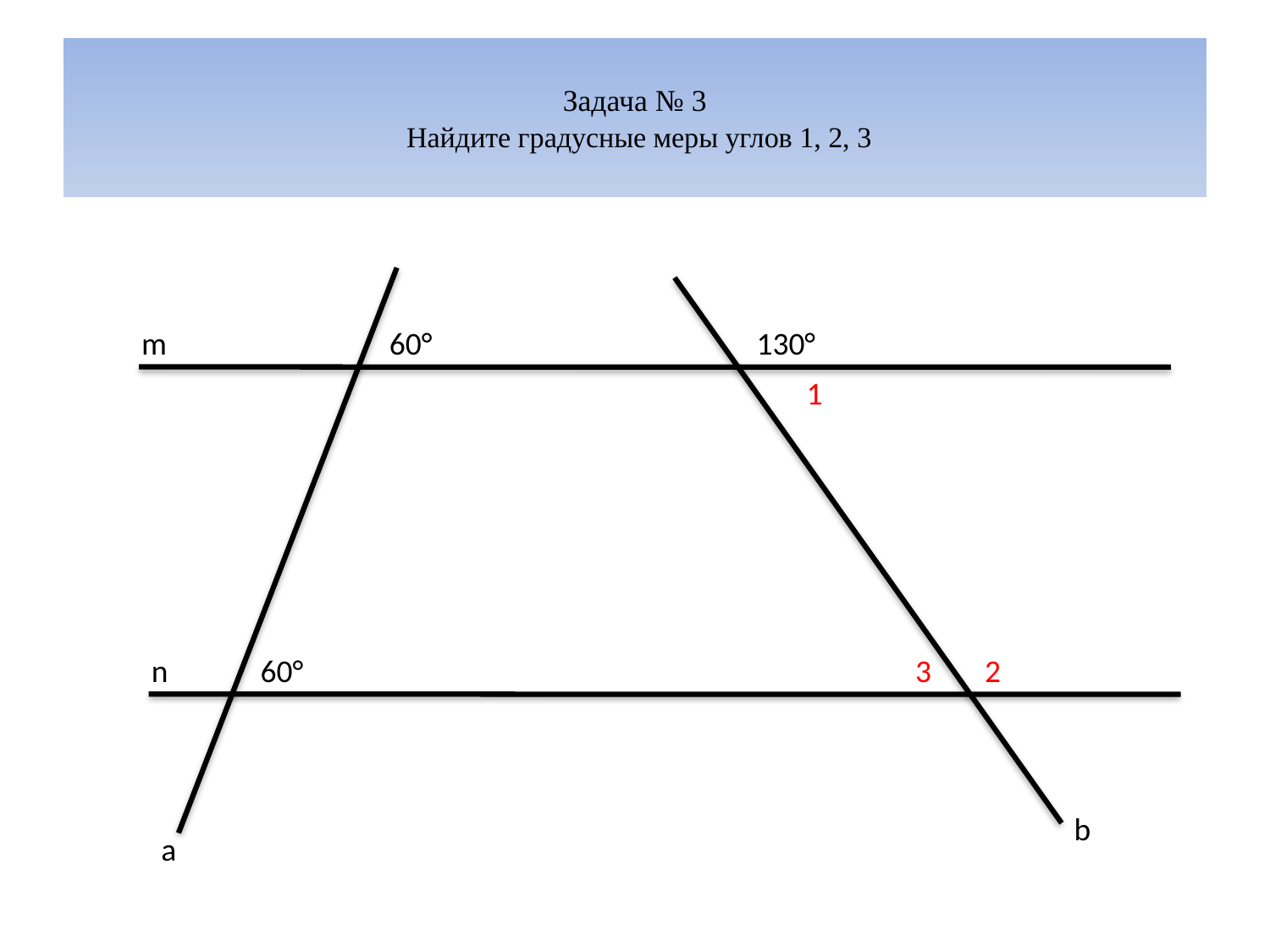

# Задача № 3 Найдите градусные меры углов 1, 2, 3
m
60°
130°
1
n
60°
3
2

b
a